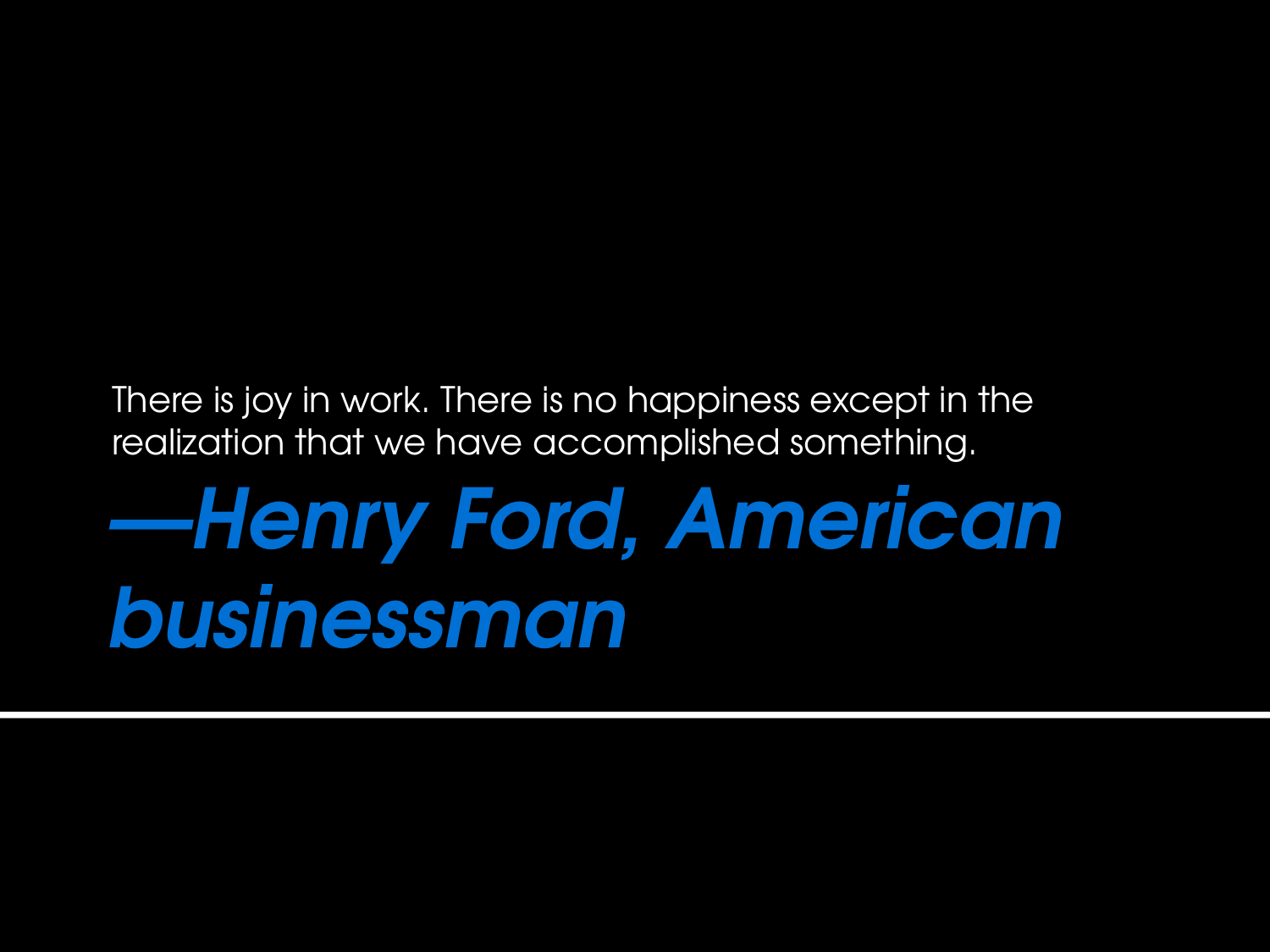

There is joy in work. There is no happiness except in the realization that we have accomplished something.
# —Henry Ford, American businessman